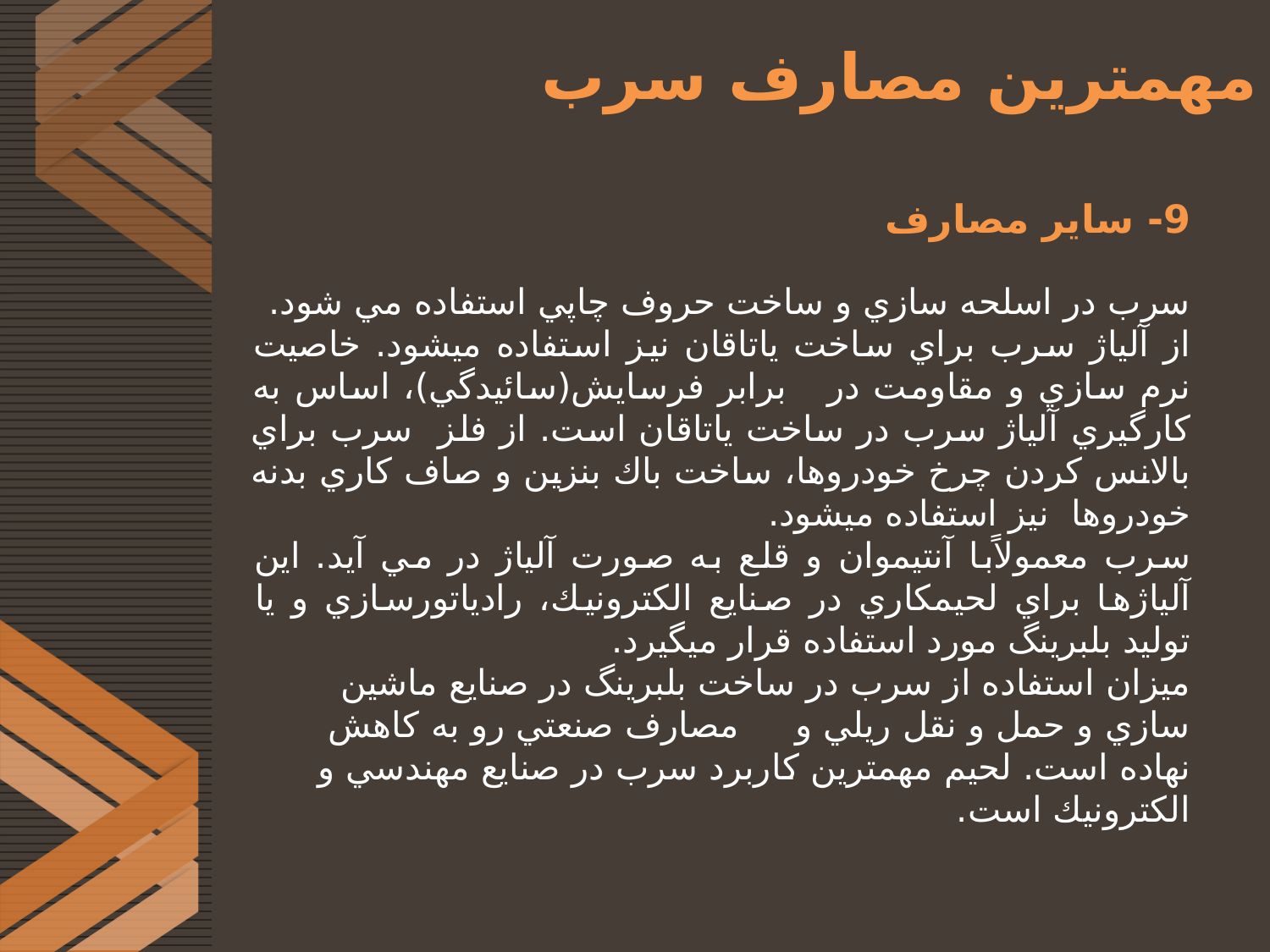

# مهمترین مصارف سرب
9- سایر مصارف
سرب در اسلحه سازي و ساخت حروف چاپي استفاده مي شود.
از آلياژ سرب براي ساخت ياتاقان نيز استفاده ميشود. خاصيت نرم سازي و مقاومت در   برابر فرسايش(سائيدگي)، اساس به كارگيري آلياژ سرب در ساخت ياتاقان است. از فلز  سرب براي بالانس كردن چرخ خودروها، ساخت باك بنزين و صاف كاري بدنه خودروها  نيز استفاده ميشود.
سرب معمولاًبا آنتيموان و قلع به صورت آلياژ در مي آيد. اين آلياژها براي لحيمكاري در صنايع الکترونيك، رادياتورسازي و يا توليد بلبرينگ مورد استفاده قرار ميگيرد.
ميزان استفاده از سرب در ساخت بلبرينگ در صنايع ماشين سازي و حمل و نقل ريلي و     مصارف صنعتي رو به كاهش نهاده است. لحيم مهمترين كاربرد سرب در صنايع مهندسي و الکترونيك است.